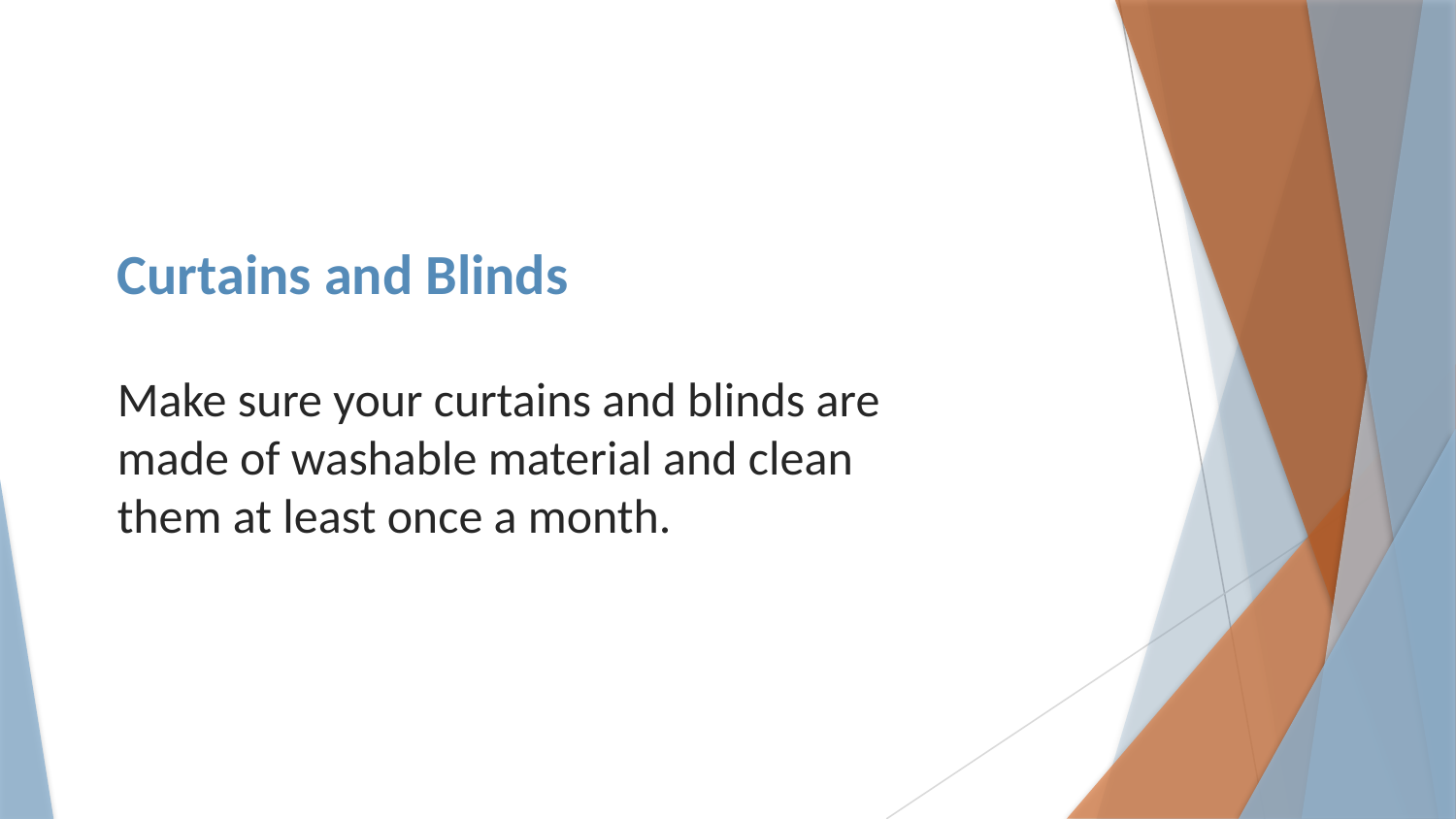

# Curtains and Blinds
Make sure your curtains and blinds are made of washable material and clean them at least once a month.